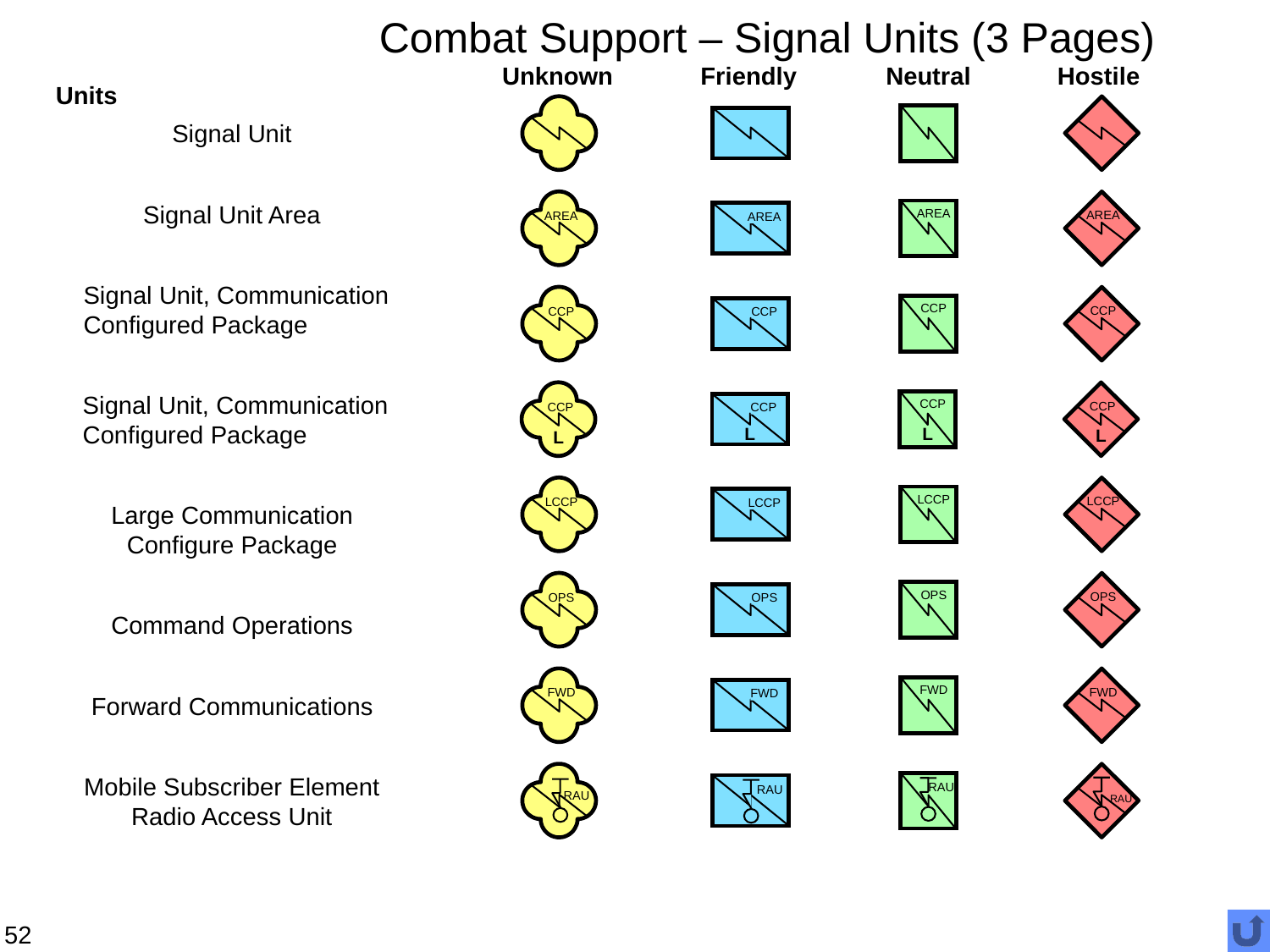

# Combat Support – Signal Units (3 Pages)
Unknown
Friendly
Neutral
Hostile
Units

Signal Unit

AREA

AREA

Signal Unit Area

AREA

AREA
Signal Unit, Communication
Configured Package

CCP

CCP

CCP

CCP

CCP

L

CCP

L
Signal Unit, Communication
Configured Package

CCP
L

CCP
L

LCCP

LCCP

LCCP

LCCP
Large Communication
Configure Package

OPS

OPS

OPS

OPS
Command Operations

FWD

FWD

FWD

FWD
Forward Communications

RAU

RAU
Mobile Subscriber Element
Radio Access Unit

RAU

RAU
52